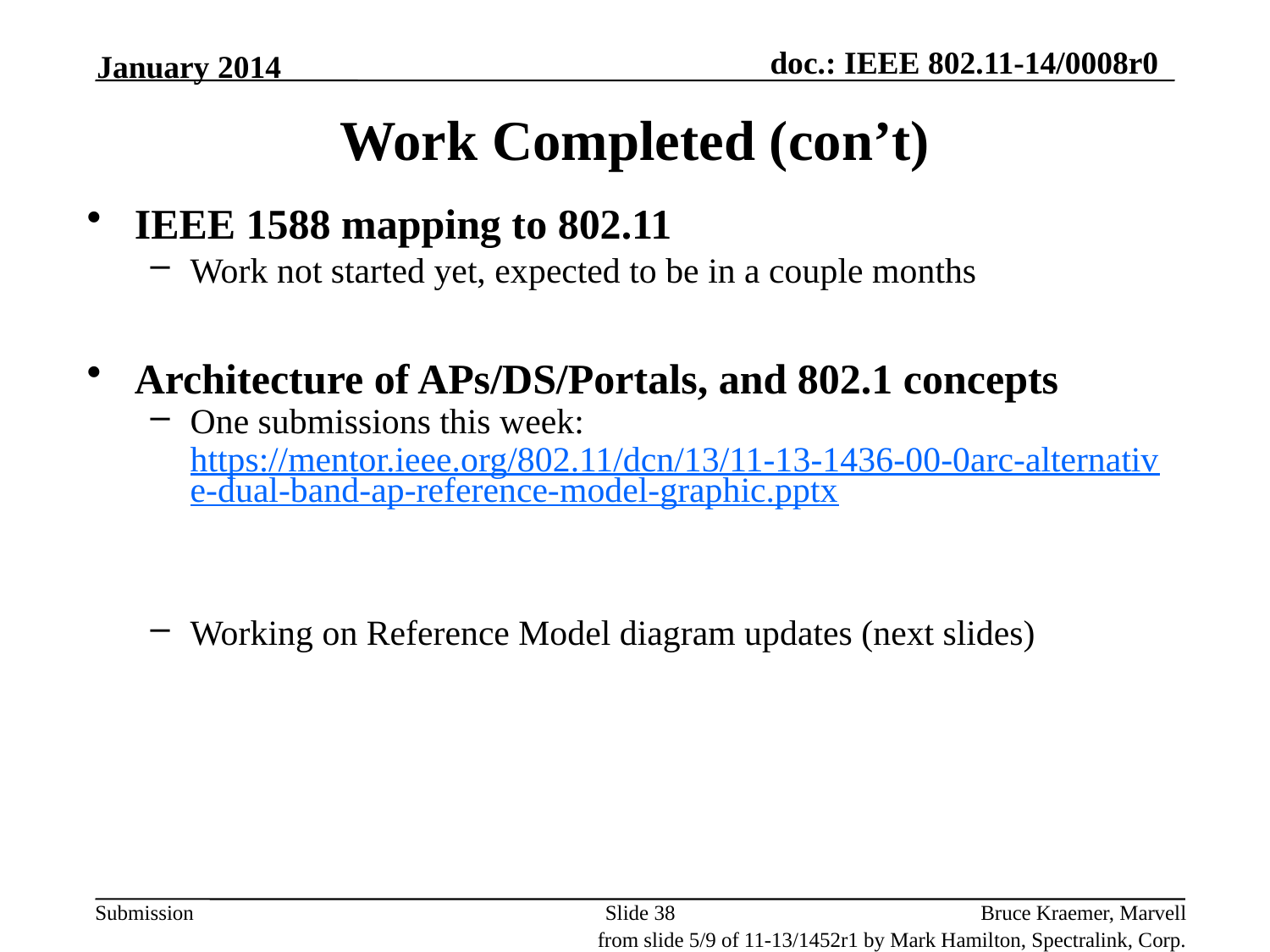

January 2014
# Work Completed (con’t)
IEEE 1588 mapping to 802.11
Work not started yet, expected to be in a couple months

Architecture of APs/DS/Portals, and 802.1 concepts
One submissions this week: https://mentor.ieee.org/802.11/dcn/13/11-13-1436-00-0arc-alternative-dual-band-ap-reference-model-graphic.pptx

Working on Reference Model diagram updates (next slides)

Slide 38
Bruce Kraemer, Marvell
from slide 5/9 of 11-13/1452r1 by Mark Hamilton, Spectralink, Corp.